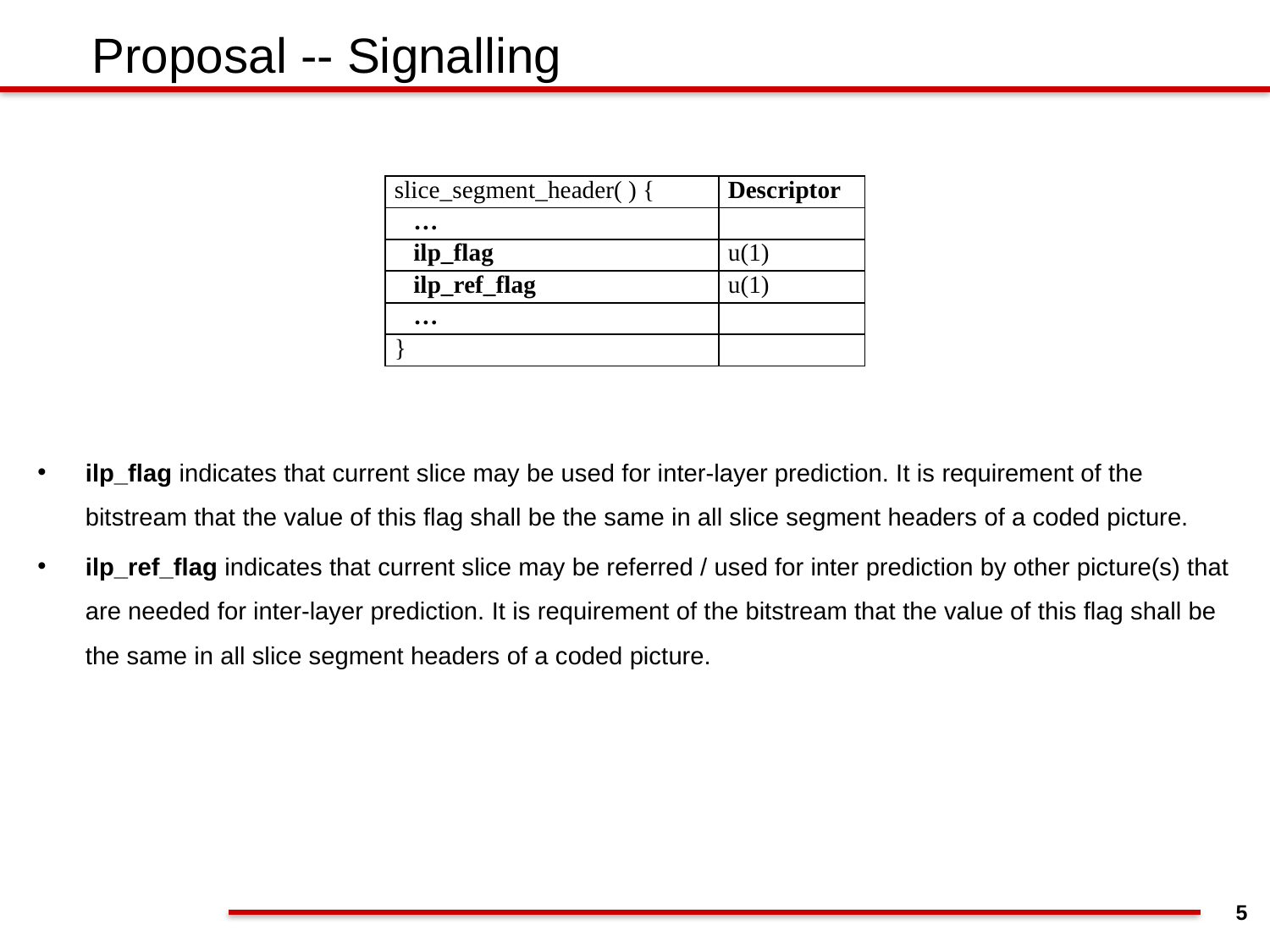

# Proposal -- Signalling
| slice\_segment\_header( ) { | Descriptor |
| --- | --- |
| … |  |
| ilp\_flag | u(1) |
| ilp\_ref\_flag | u(1) |
| … |  |
| } |  |
ilp_flag indicates that current slice may be used for inter-layer prediction. It is requirement of the bitstream that the value of this flag shall be the same in all slice segment headers of a coded picture.
ilp_ref_flag indicates that current slice may be referred / used for inter prediction by other picture(s) that are needed for inter-layer prediction. It is requirement of the bitstream that the value of this flag shall be the same in all slice segment headers of a coded picture.
5